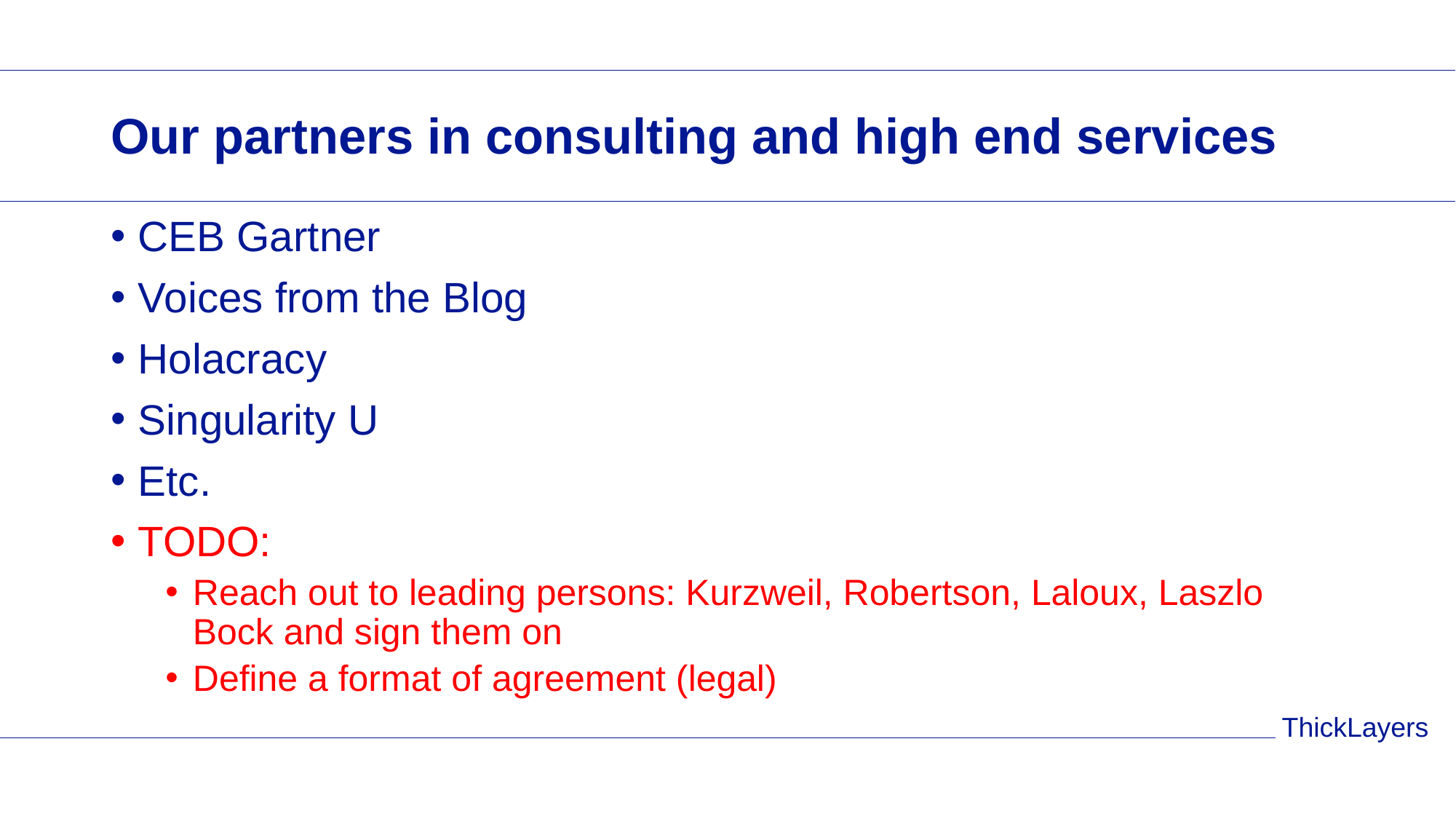

# Our partners in consulting and high end services
CEB Gartner
Voices from the Blog
Holacracy
Singularity U
Etc.
TODO:
Reach out to leading persons: Kurzweil, Robertson, Laloux, Laszlo Bock and sign them on
Define a format of agreement (legal)